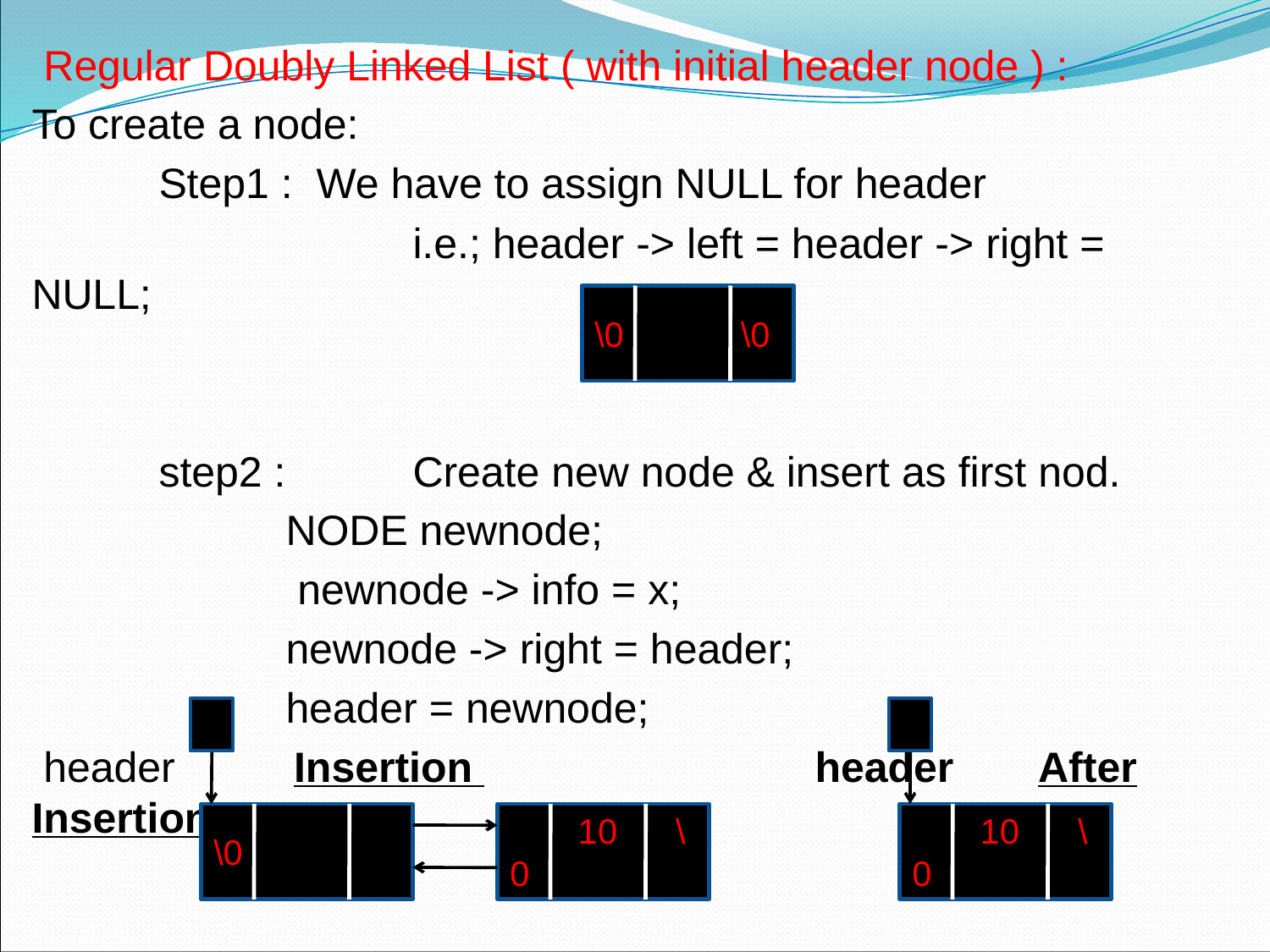

Regular Doubly Linked List ( with initial header node ) :
To create a node:
	Step1 :  We have to assign NULL for header
			i.e.; header -> left = header -> right = NULL;

	step2 :	Create new node & insert as first nod.
 		NODE newnode;
		 newnode -> info = x;
		newnode -> right = header;
		header = newnode;
 header          Insertion                             header       After Insertion
#
\0            \0

\0
       10      \0
       10      \0